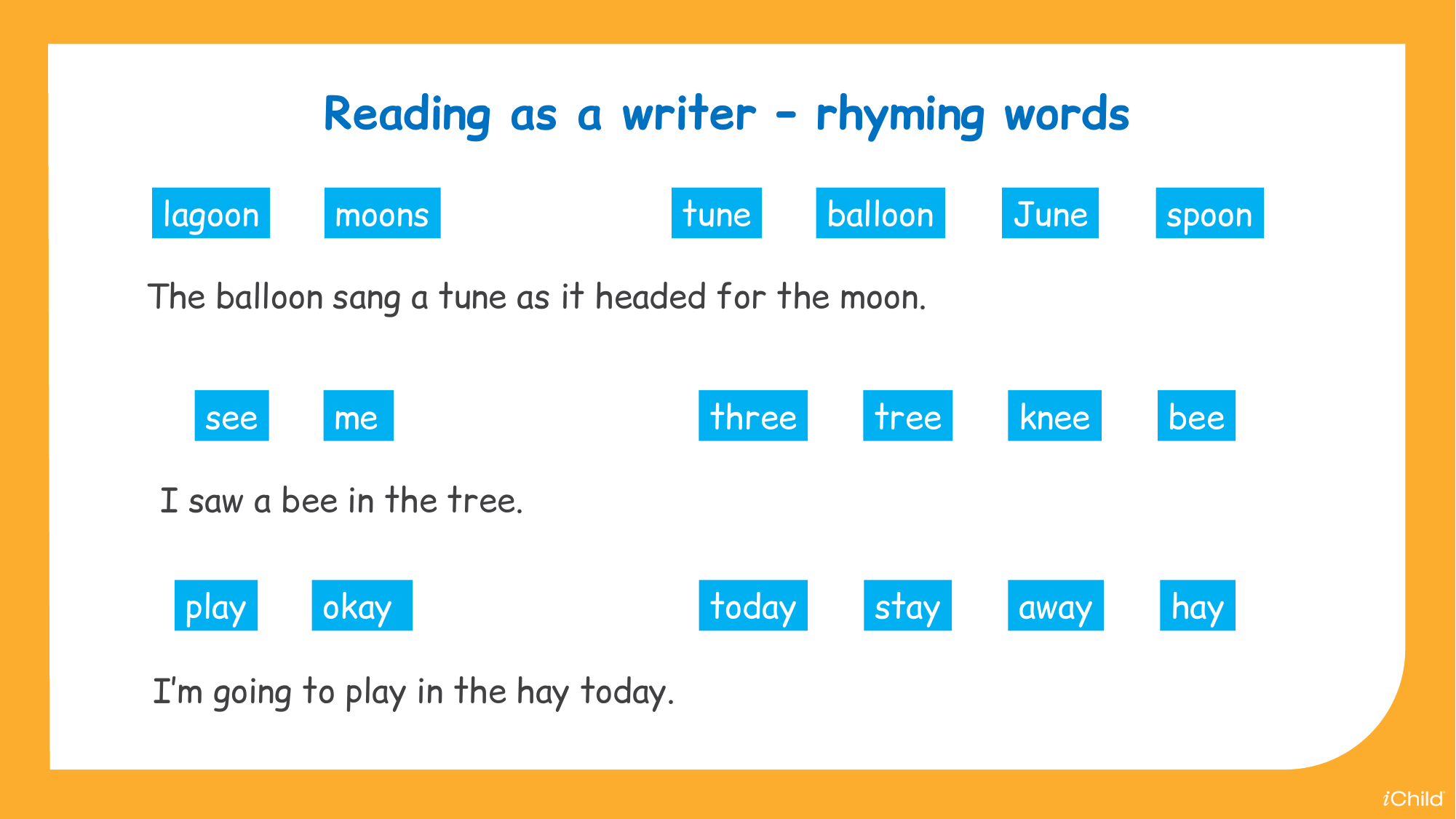

Reading as a writer – rhyming words
lagoon
moons
tune
balloon
June
spoon
The balloon sang a tune as it headed for the moon.
see
me
three
tree
knee
bee
I saw a bee in the tree.
play
okay
today
stay
away
hay
 I’m going to play in the hay today.